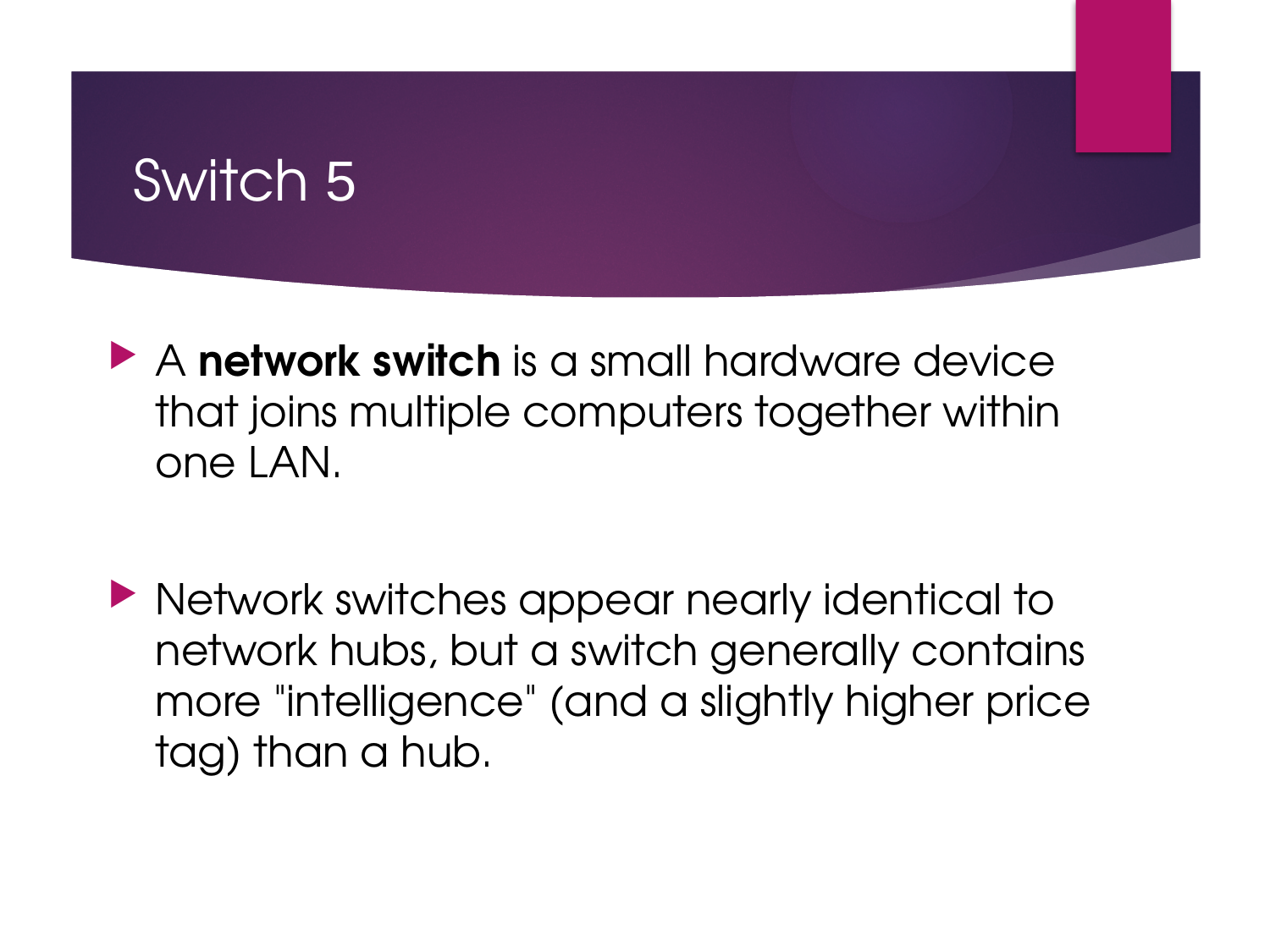

# 5 Switch
A network switch is a small hardware device that joins multiple computers together within one LAN.

Network switches appear nearly identical to network hubs, but a switch generally contains more "intelligence" (and a slightly higher price tag) than a hub.